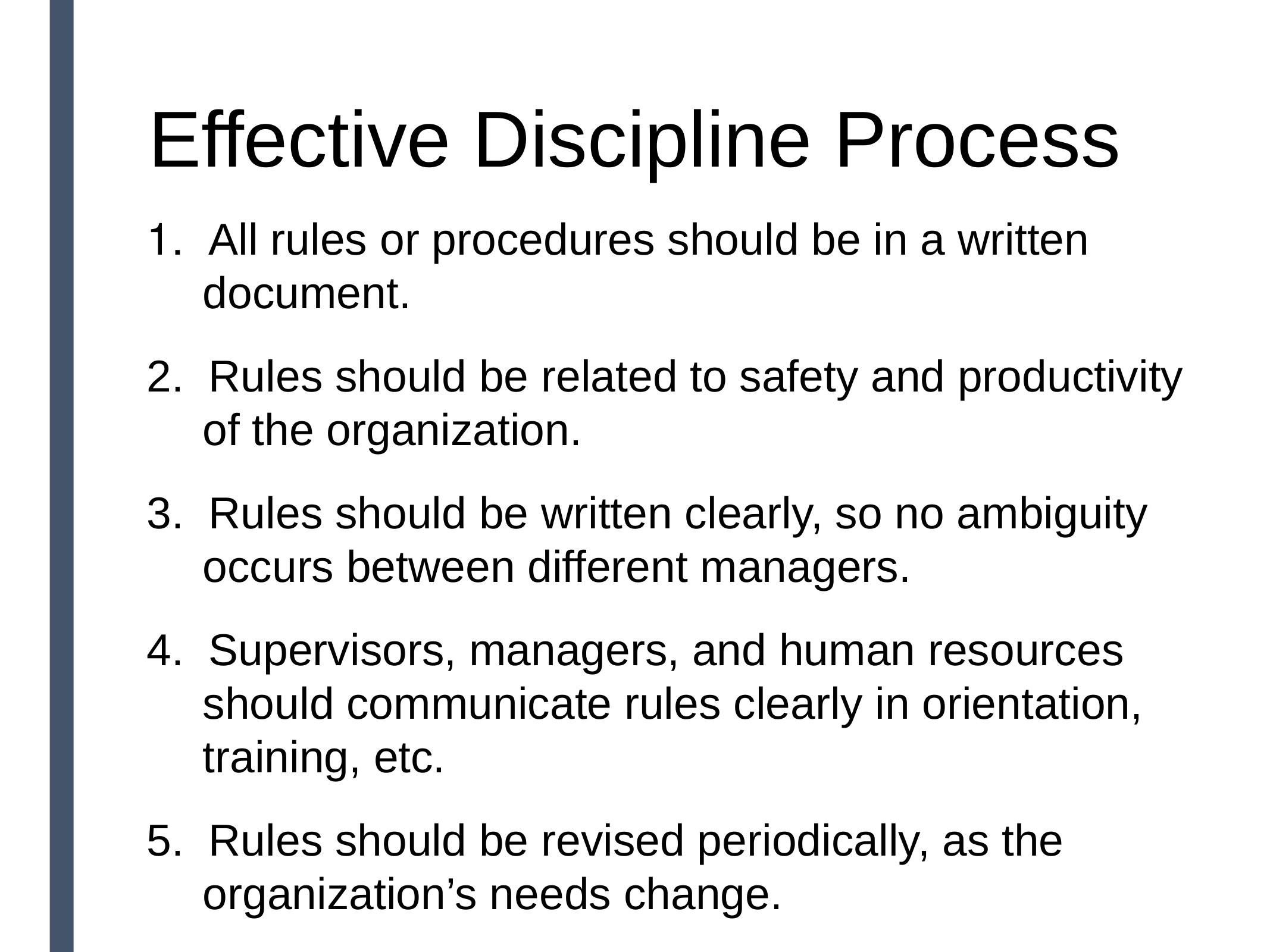

# Effective Discipline Process
1.  All rules or procedures should be in a written document.
2.  Rules should be related to safety and productivity of the organization.
3.  Rules should be written clearly, so no ambiguity occurs between different managers.
4.  Supervisors, managers, and human resources should communicate rules clearly in orientation, training, etc.
5.  Rules should be revised periodically, as the organization’s needs change.